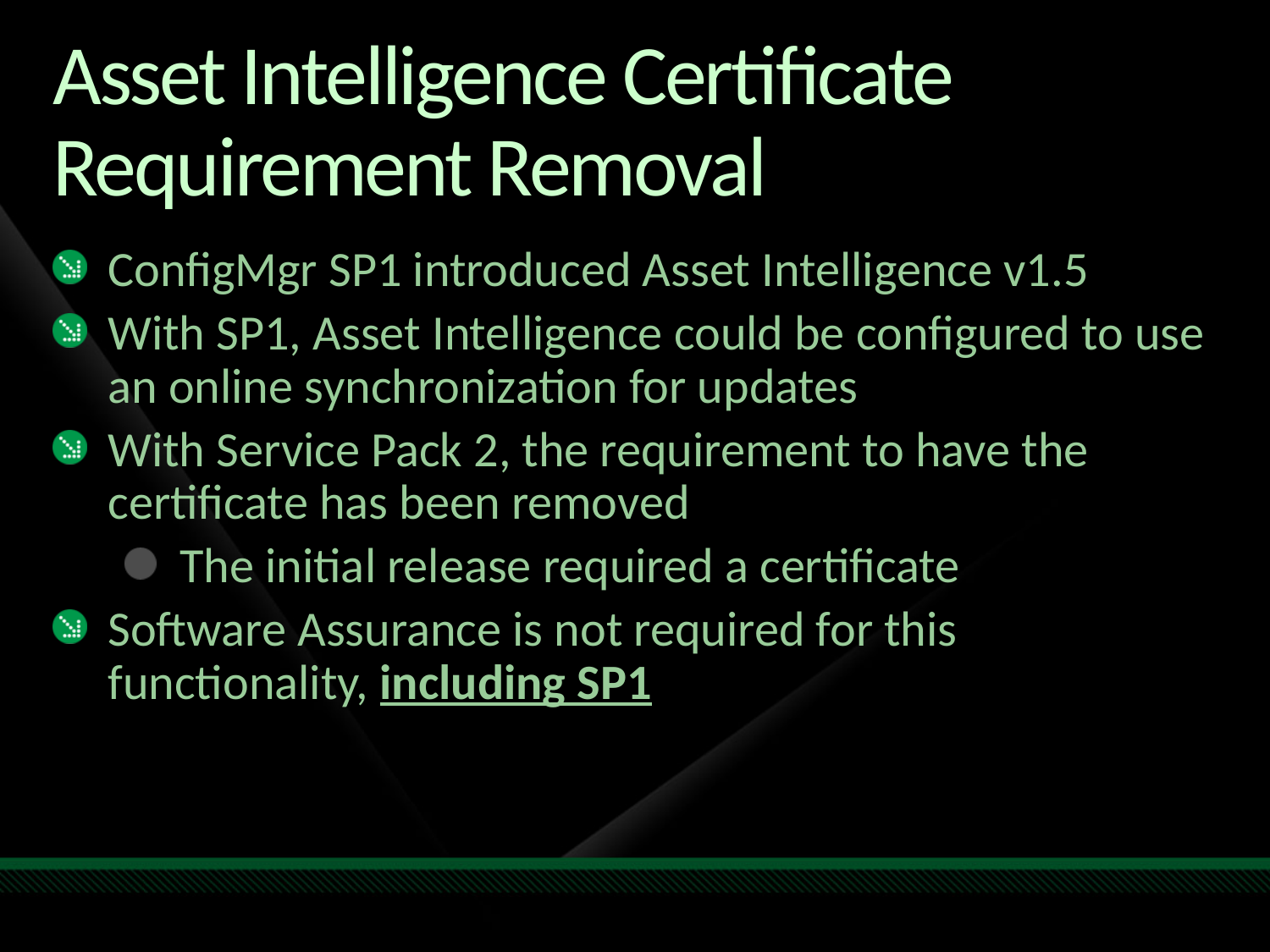

# Asset Intelligence Certificate Requirement Removal
ConfigMgr SP1 introduced Asset Intelligence v1.5
With SP1, Asset Intelligence could be configured to use an online synchronization for updates
With Service Pack 2, the requirement to have the certificate has been removed
The initial release required a certificate
Software Assurance is not required for this functionality, including SP1